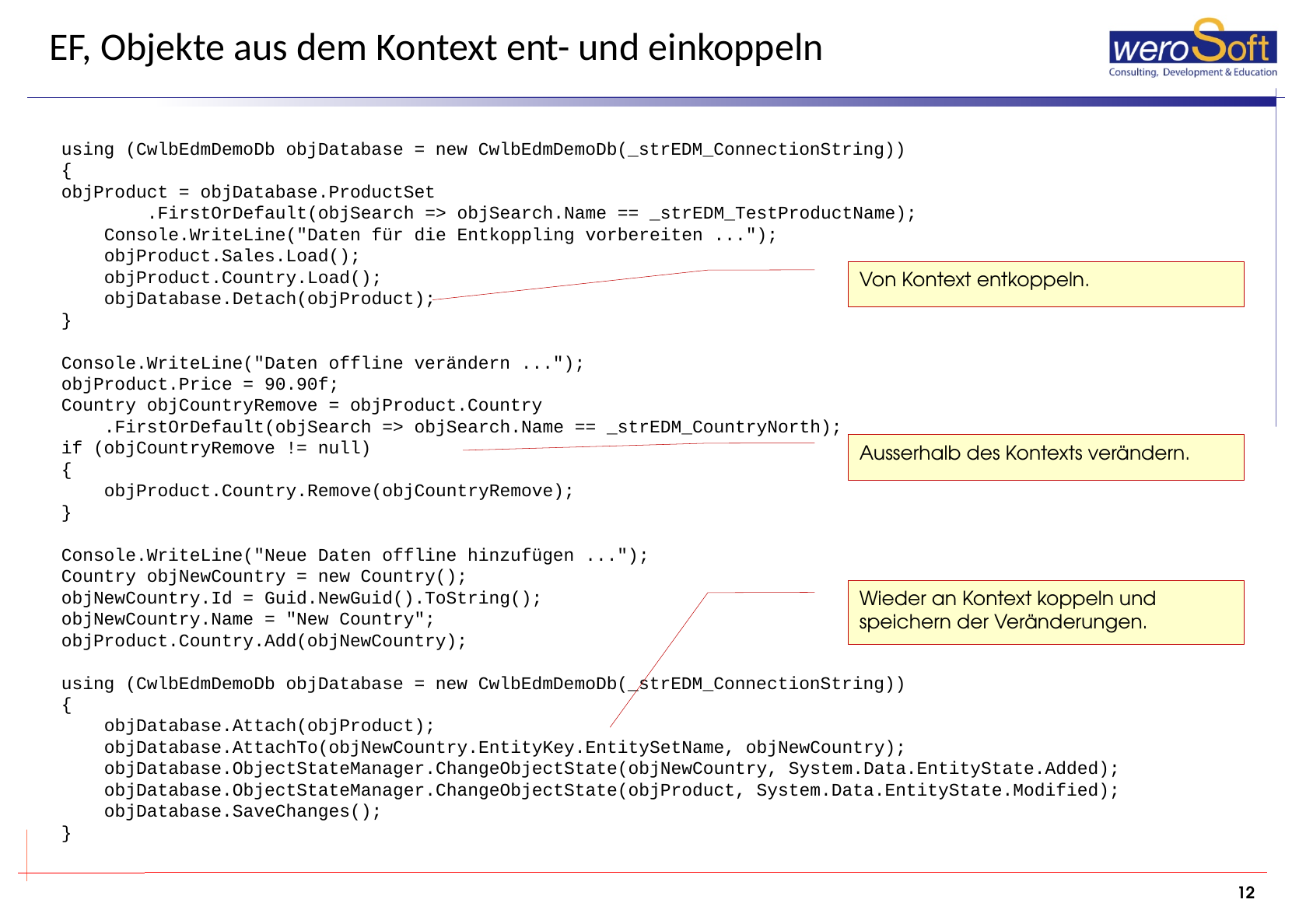

# EF, Objekte aus dem Kontext ent- und einkoppeln
using (CwlbEdmDemoDb objDatabase = new CwlbEdmDemoDb(_strEDM_ConnectionString))
{
objProduct = objDatabase.ProductSet
        .FirstOrDefault(objSearch => objSearch.Name == _strEDM_TestProductName);
    Console.WriteLine("Daten für die Entkoppling vorbereiten ...");
    objProduct.Sales.Load();
    objProduct.Country.Load();
    objDatabase.Detach(objProduct);
}

Console.WriteLine("Daten offline verändern ...");
objProduct.Price = 90.90f;
Country objCountryRemove = objProduct.Country
    .FirstOrDefault(objSearch => objSearch.Name == _strEDM_CountryNorth);
if (objCountryRemove != null)
{
    objProduct.Country.Remove(objCountryRemove);
}

Console.WriteLine("Neue Daten offline hinzufügen ...");
Country objNewCountry = new Country();
objNewCountry.Id = Guid.NewGuid().ToString();
objNewCountry.Name = "New Country";
objProduct.Country.Add(objNewCountry);

using (CwlbEdmDemoDb objDatabase = new CwlbEdmDemoDb(_strEDM_ConnectionString))
{
    objDatabase.Attach(objProduct);
    objDatabase.AttachTo(objNewCountry.EntityKey.EntitySetName, objNewCountry);
    objDatabase.ObjectStateManager.ChangeObjectState(objNewCountry, System.Data.EntityState.Added);
    objDatabase.ObjectStateManager.ChangeObjectState(objProduct, System.Data.EntityState.Modified);
    objDatabase.SaveChanges();
}

Von Kontext entkoppeln.
Ausserhalb des Kontexts verändern.
Wieder an Kontext koppeln und speichern der Veränderungen.
12